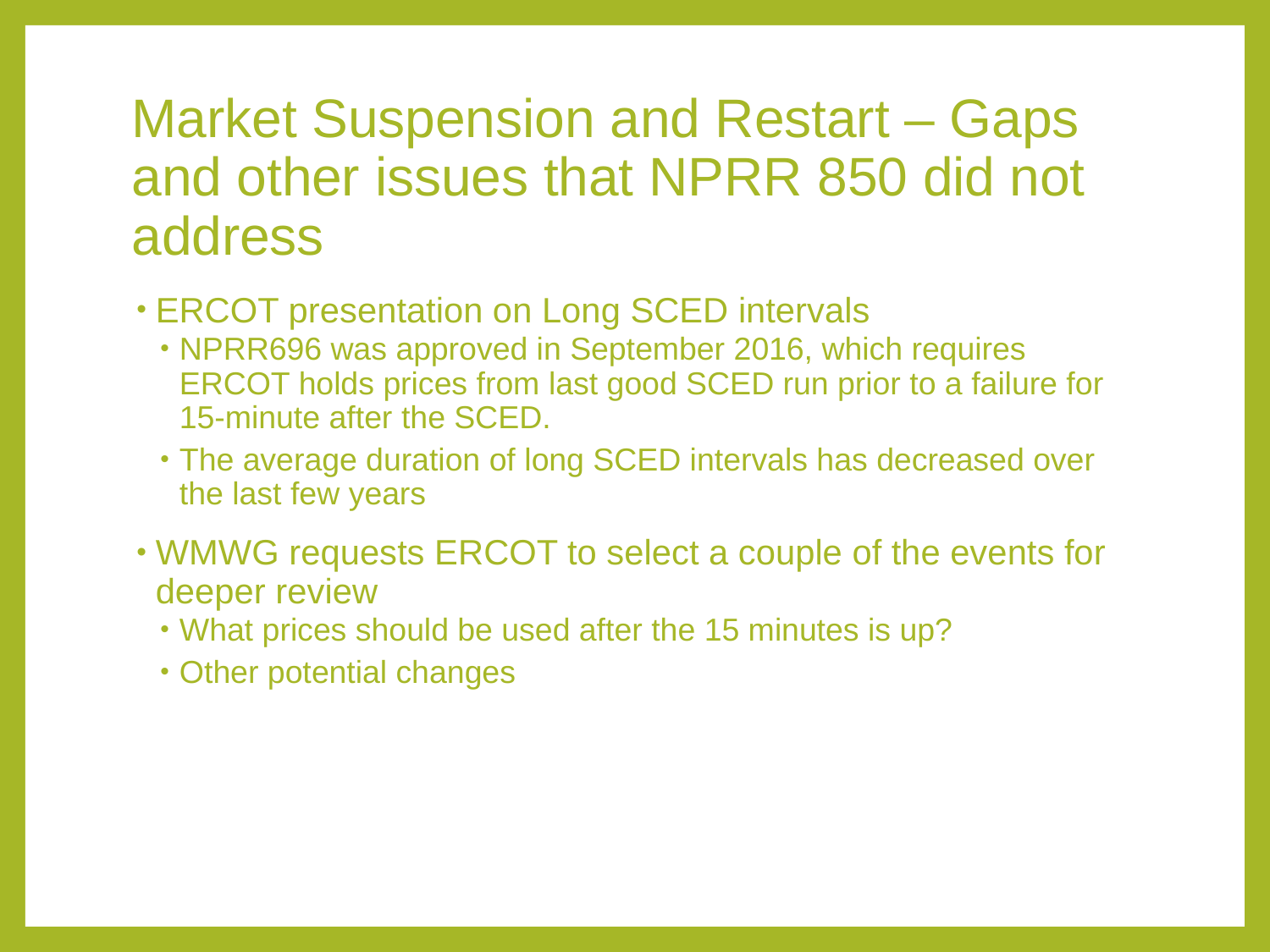

# Market Suspension and Restart – Gaps and other issues that NPRR 850 did not address
ERCOT presentation on Long SCED intervals
NPRR696 was approved in September 2016, which requires ERCOT holds prices from last good SCED run prior to a failure for 15-minute after the SCED.
The average duration of long SCED intervals has decreased over the last few years
WMWG requests ERCOT to select a couple of the events for deeper review
What prices should be used after the 15 minutes is up?
Other potential changes